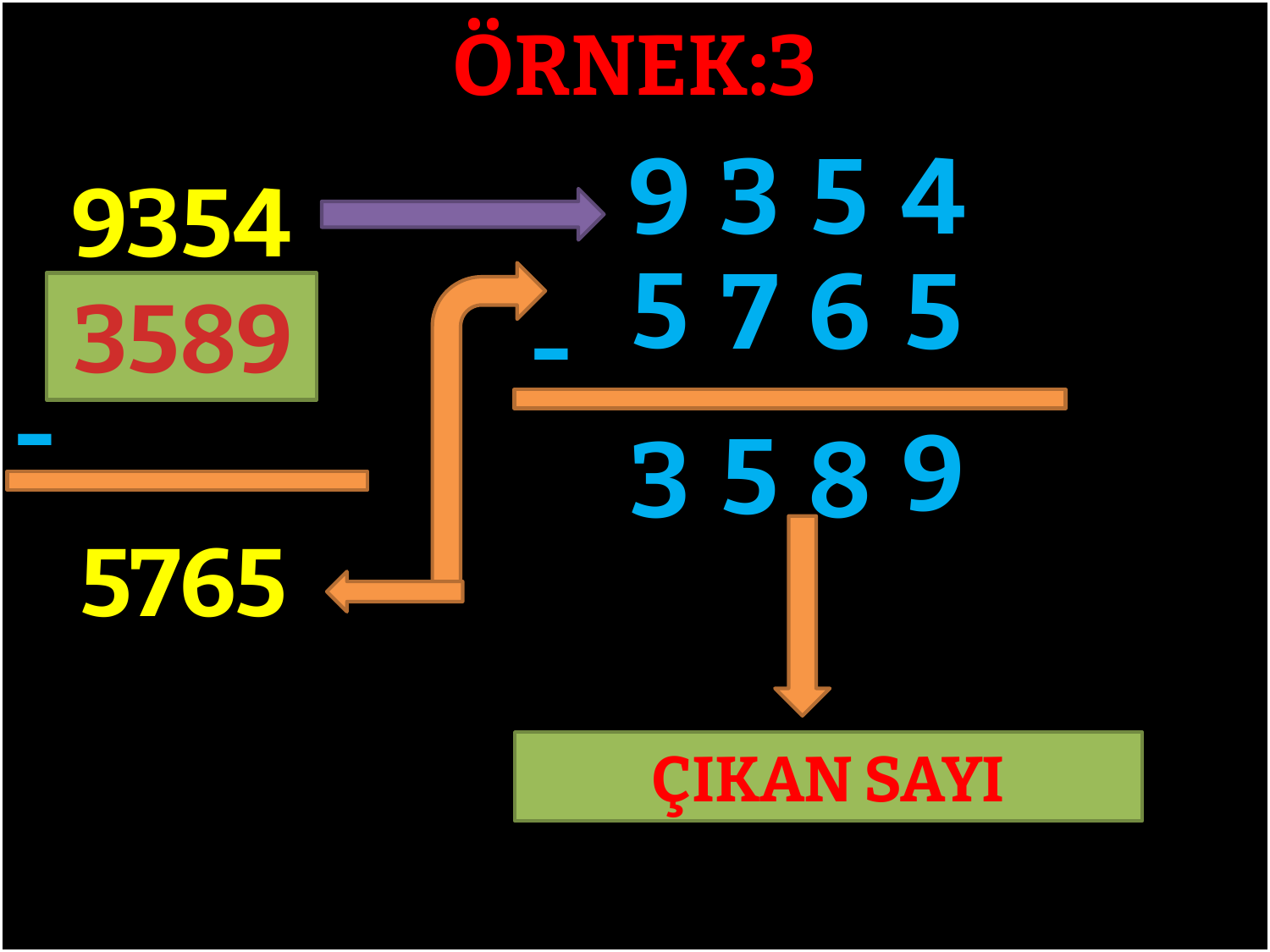

ÖRNEK:3
9
3
5
4
9354

5
7
6
5

3589

-
#
-

9
5
3
8

5765

ÇIKAN SAYI